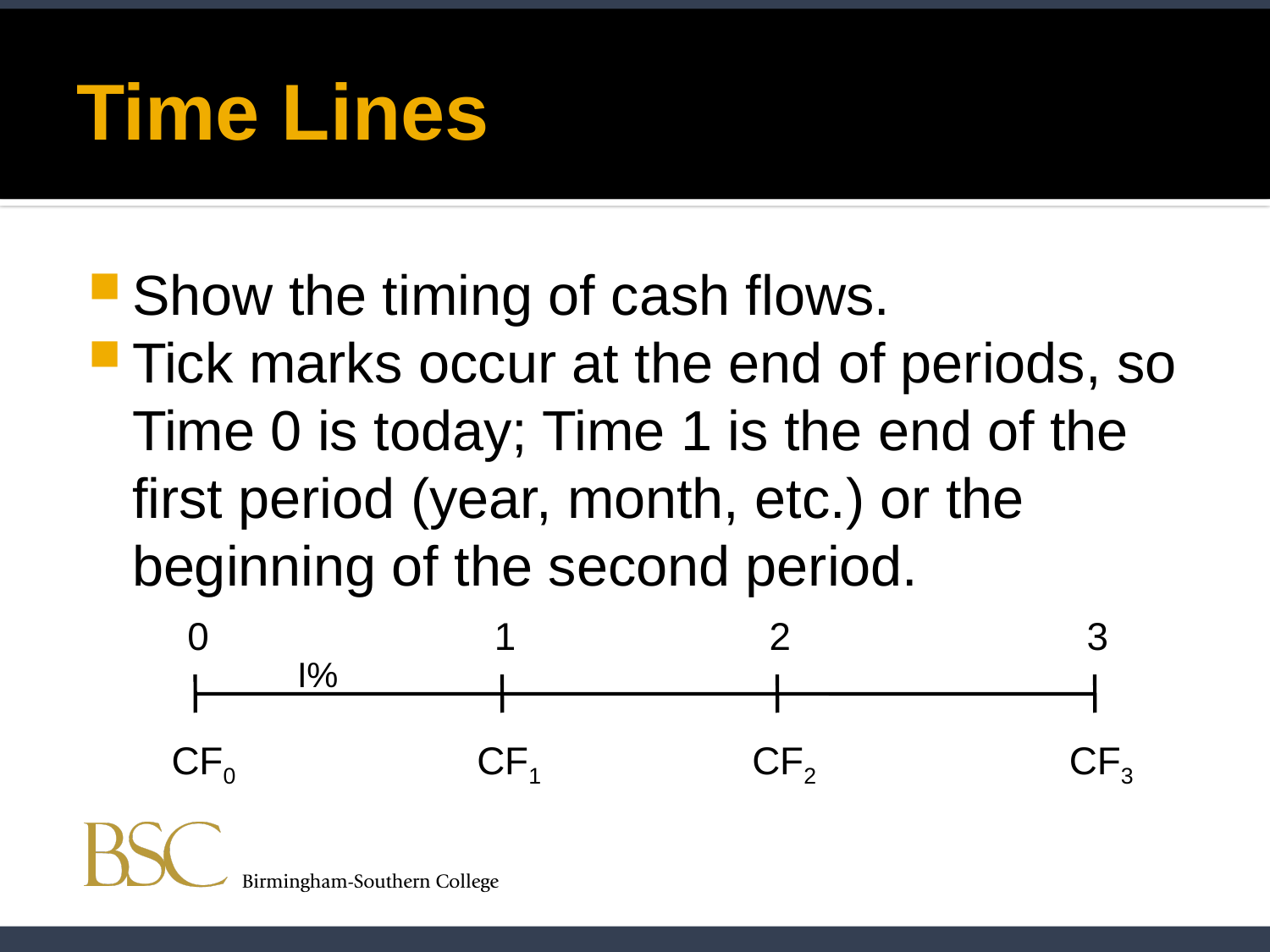

# Time Lines
Show the timing of cash flows.
Tick marks occur at the end of periods, so Time 0 is today; Time 1 is the end of the first period (year, month, etc.) or the beginning of the second period.
0
1
2
3
I%

CF0
CF1
CF2
CF3